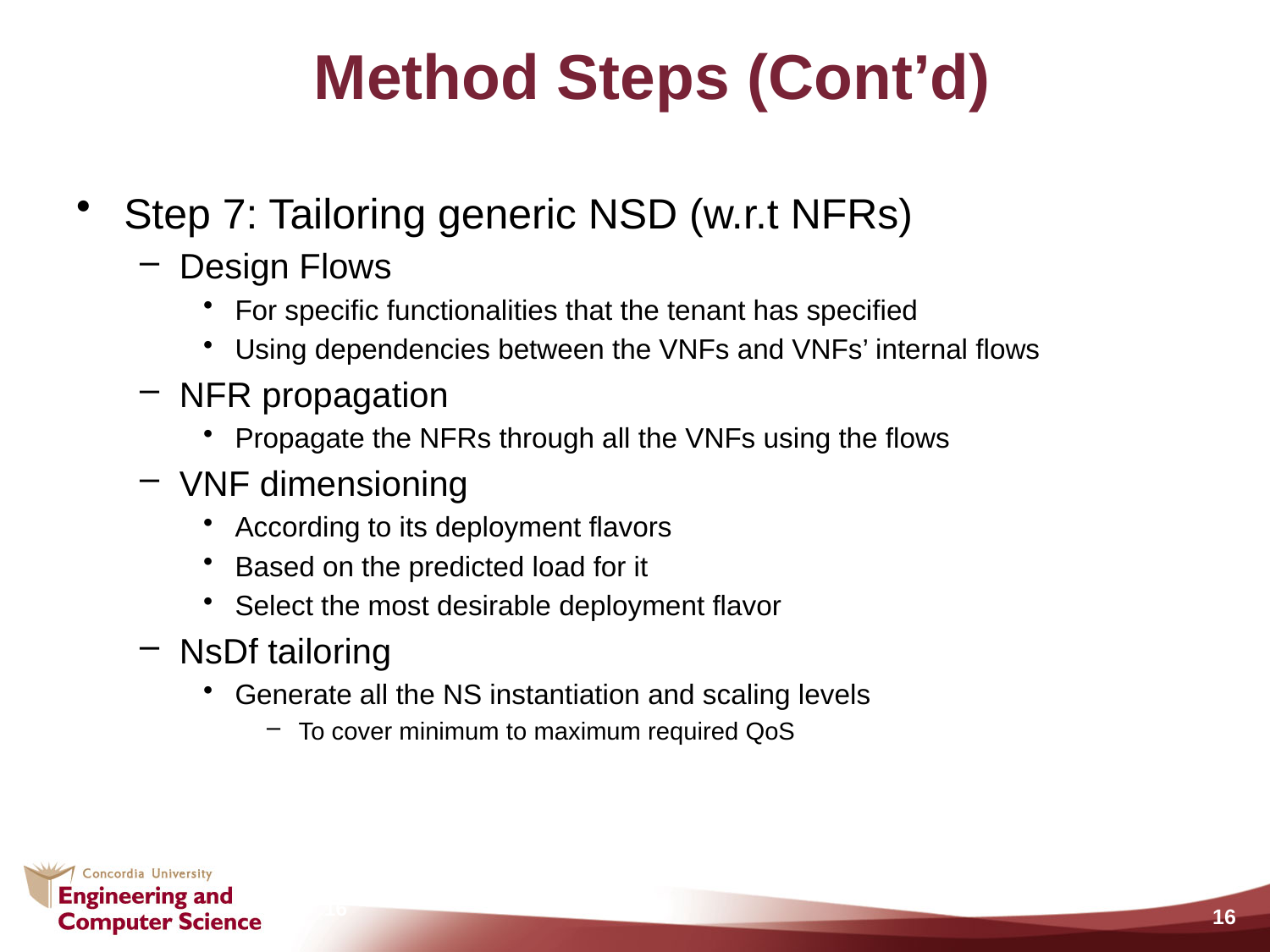

# Method Steps (Cont’d)
Step 7: Tailoring generic NSD (w.r.t NFRs)
Design Flows
For specific functionalities that the tenant has specified
Using dependencies between the VNFs and VNFs’ internal flows
NFR propagation
Propagate the NFRs through all the VNFs using the flows
VNF dimensioning
According to its deployment flavors
Based on the predicted load for it
Select the most desirable deployment flavor
NsDf tailoring
Generate all the NS instantiation and scaling levels
To cover minimum to maximum required QoS

16
16